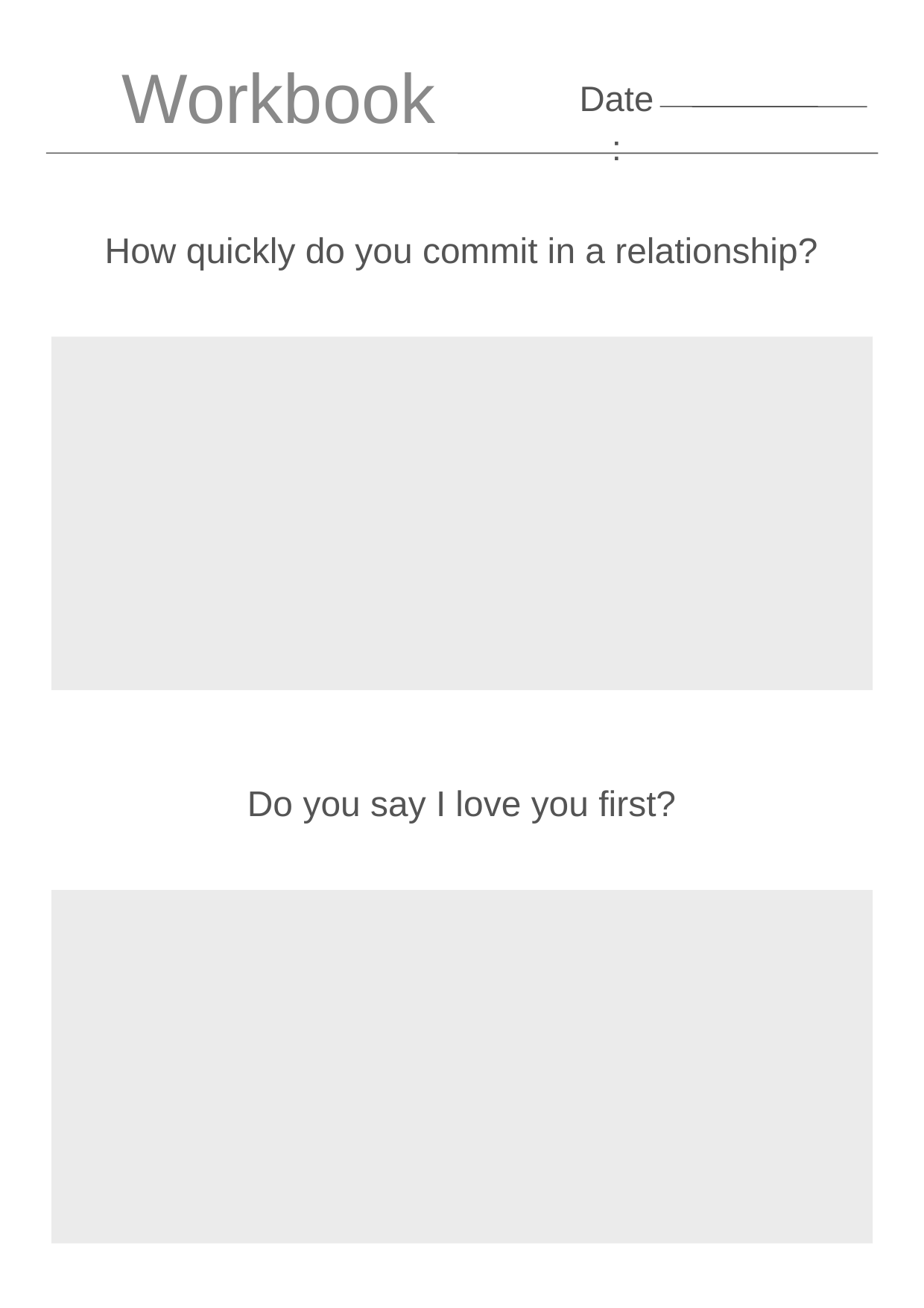

Workbook
Date:

How quickly do you commit in a relationship?

Do you say I love you first?